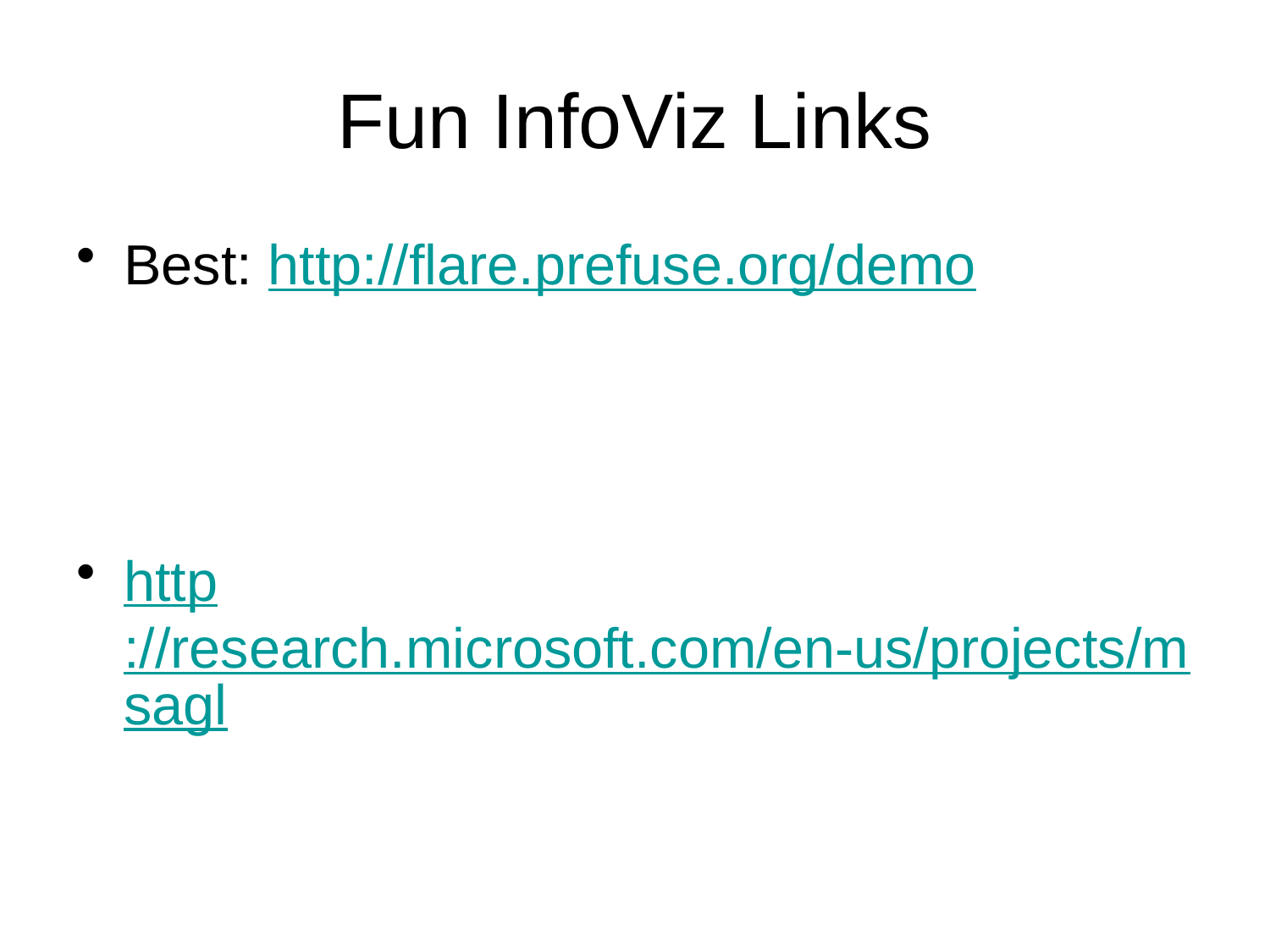

# Fun InfoViz Links
Best: http://flare.prefuse.org/demo

http://research.microsoft.com/en-us/projects/msagl